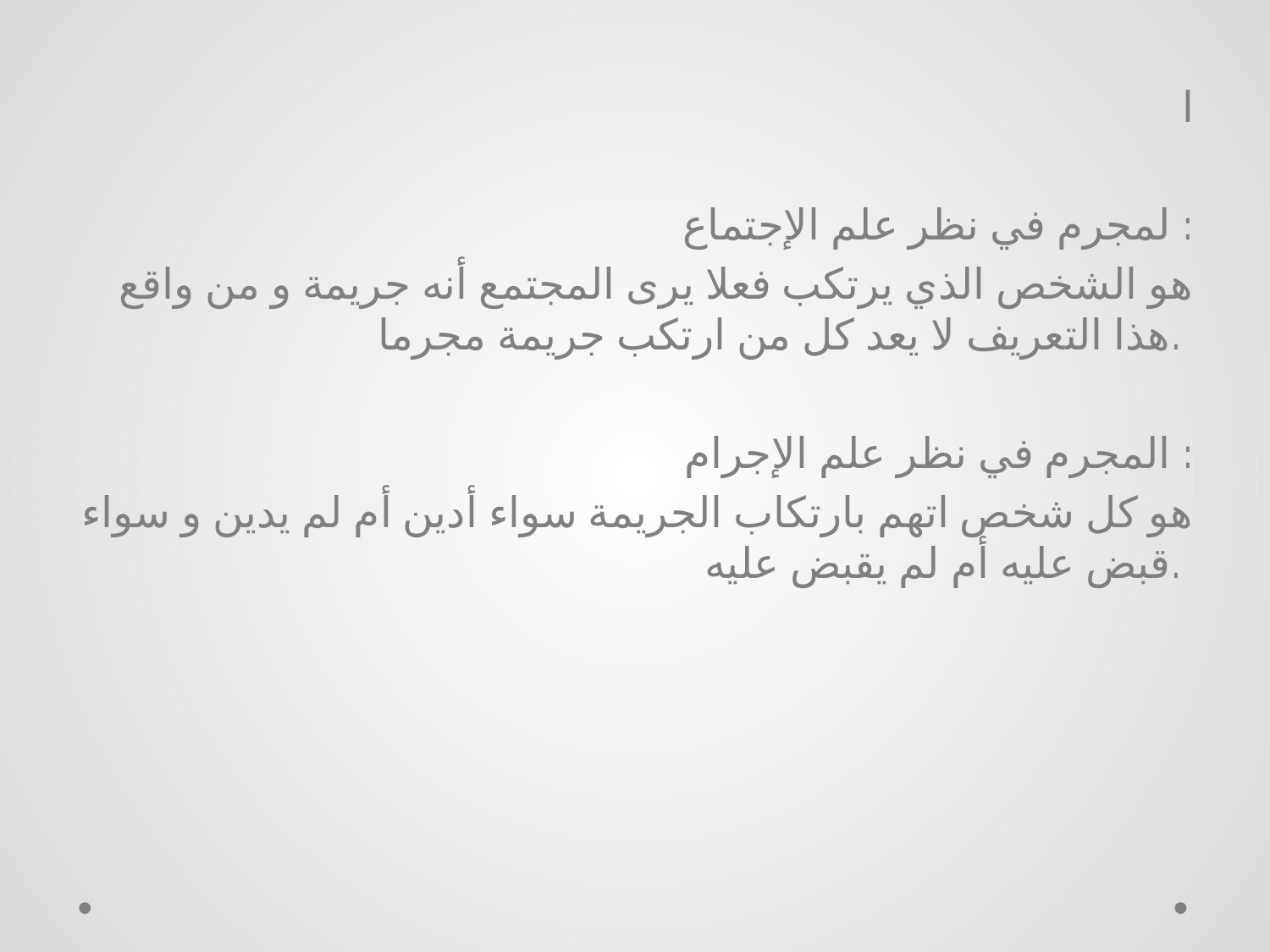

ا

لمجرم في نظر علم الإجتماع :
هو الشخص الذي يرتكب فعلا يرى المجتمع أنه جريمة و من واقع هذا التعريف لا يعد كل من ارتكب جريمة مجرما.

المجرم في نظر علم الإجرام :
هو كل شخص اتهم بارتكاب الجريمة سواء أدين أم لم يدين و سواء قبض عليه أم لم يقبض عليه.